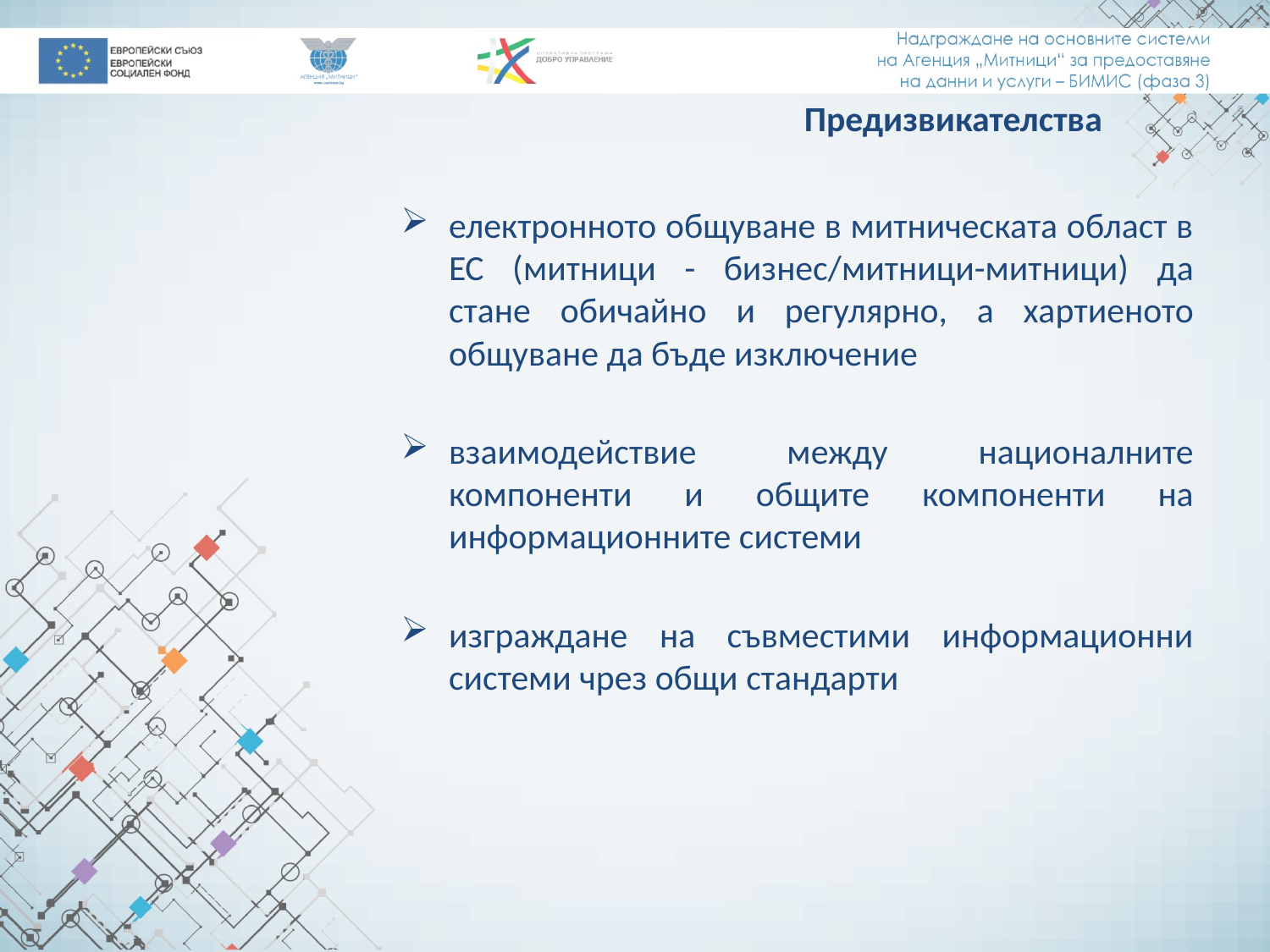

Предизвикателства
електронното общуване в митническата област в ЕС (митници - бизнес/митници-митници) да стане обичайно и регулярно, а хартиеното общуване да бъде изключение

взаимодействие между националните компоненти и общите компоненти на информационните системи

изграждане на съвместими информационни системи чрез общи стандарти